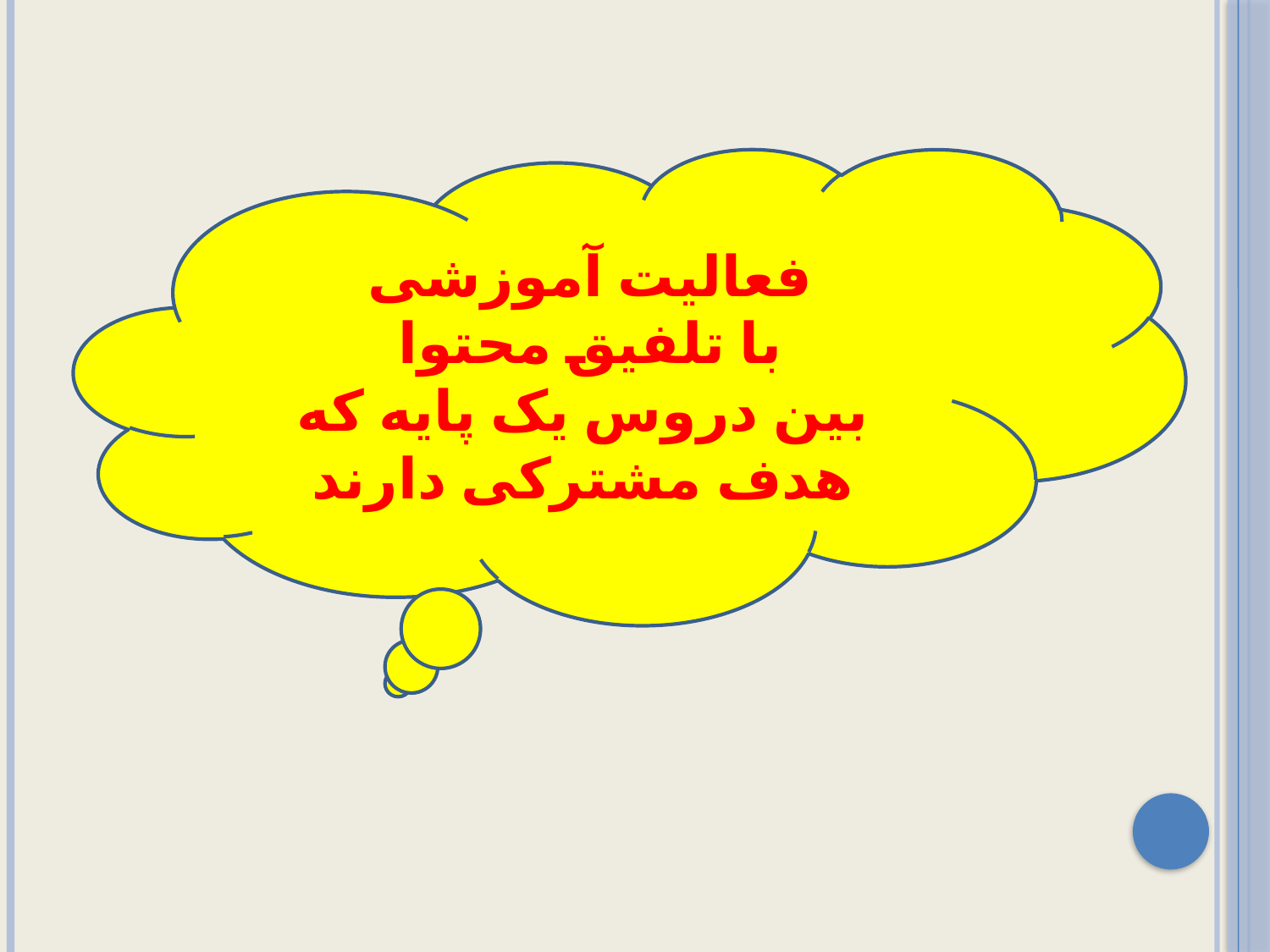

فعالیت آموزشی
 با تلفیق محتوا
بین دروس یک پایه که
هدف مشترکی دارند